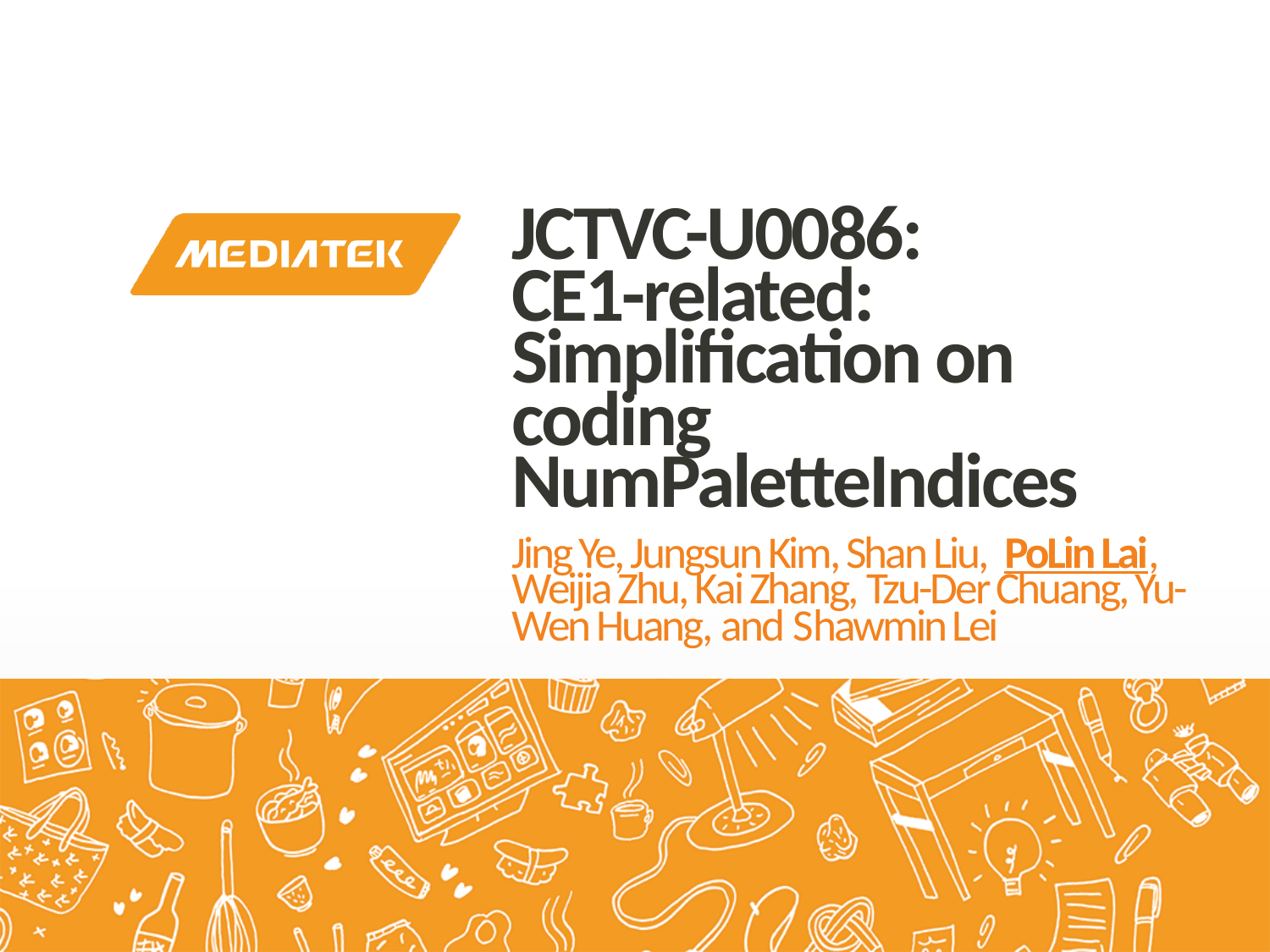

# JCTVC-U0086: CE1-related: Simplification on coding NumPaletteIndices
Jing Ye, Jungsun Kim, Shan Liu,  PoLin Lai, Weijia Zhu, Kai Zhang, Tzu-Der Chuang, Yu-Wen Huang, and Shawmin Lei